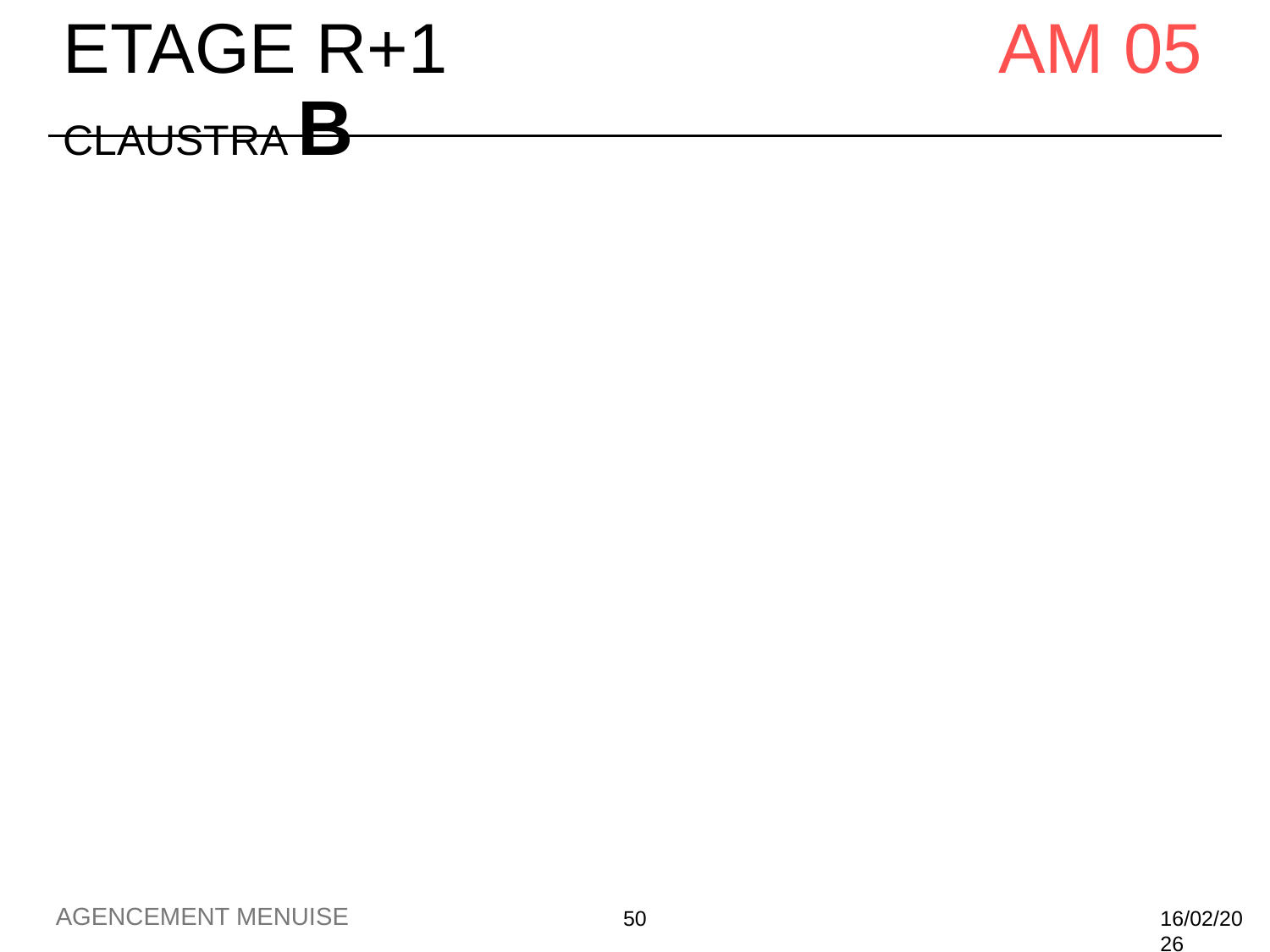

# ETAGE R+1                            AM 05 CLAUSTRA B
AGENCEMENT MENUISE